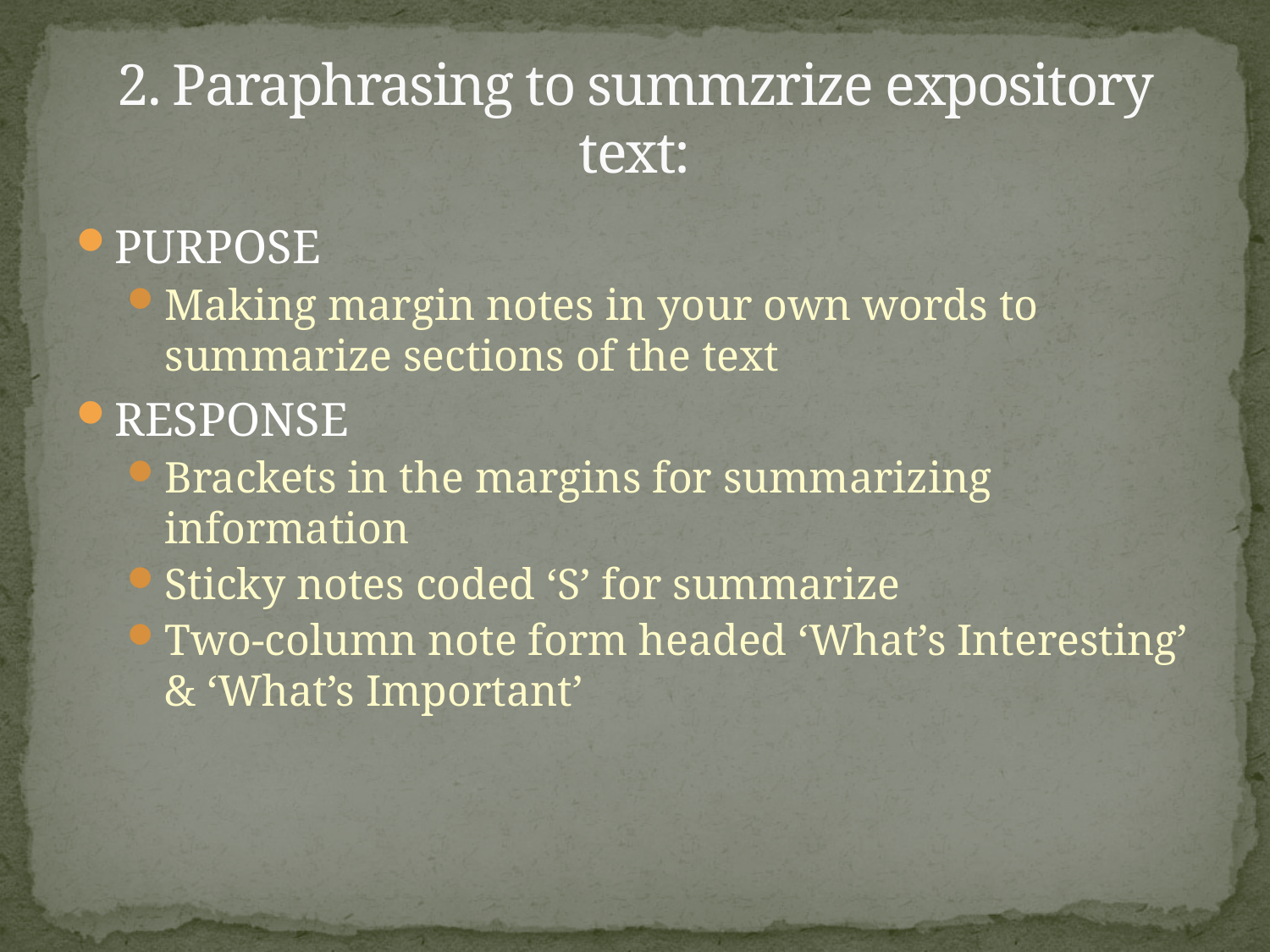

# 2. Paraphrasing to summzrize expository text:
PURPOSE
Making margin notes in your own words to summarize sections of the text
RESPONSE
Brackets in the margins for summarizing information
Sticky notes coded ‘S’ for summarize
Two-column note form headed ‘What’s Interesting’ & ‘What’s Important’